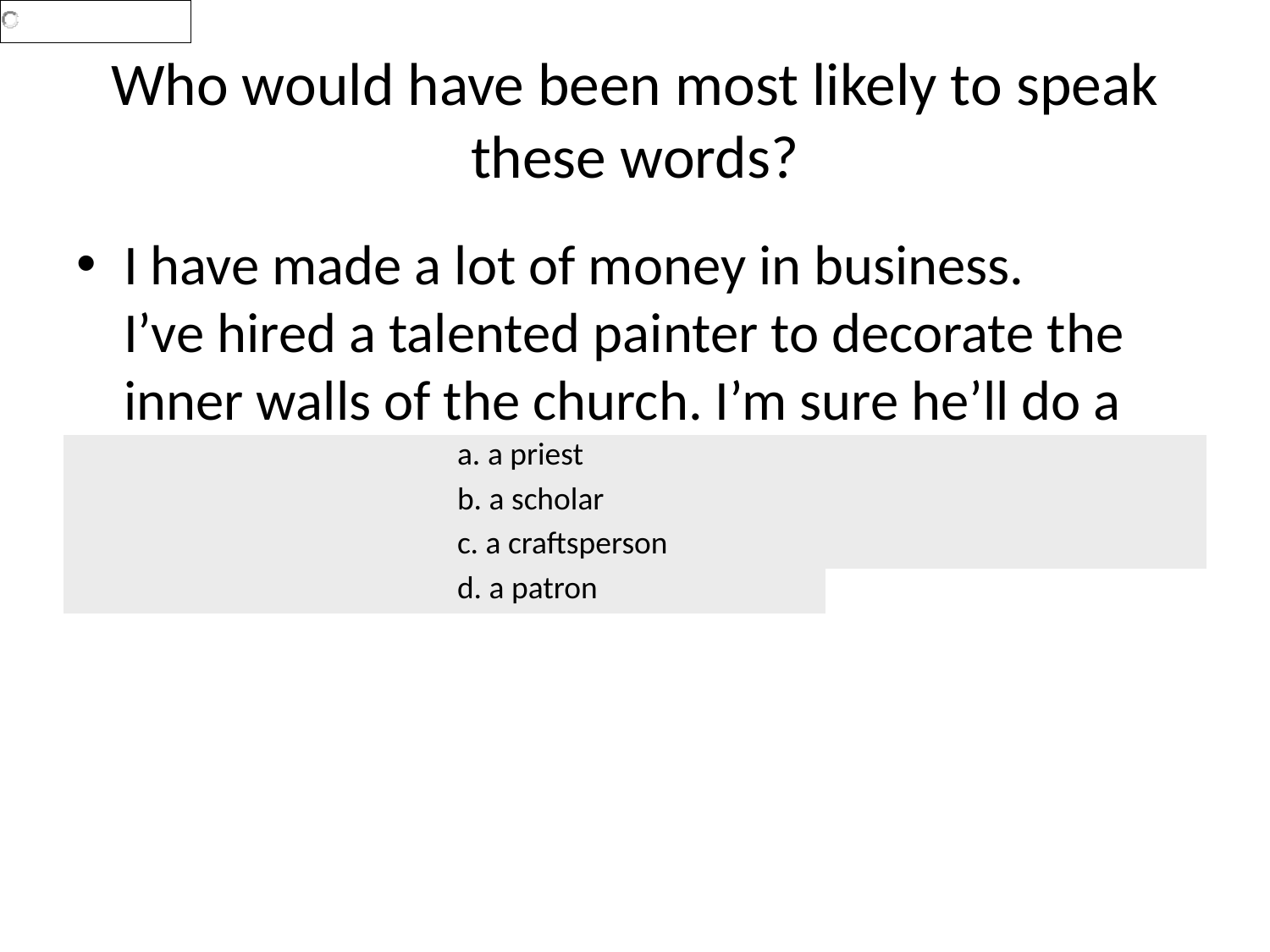

# Who would have been most likely to speak these words?
I have made a lot of money in business.
I’ve hired a talented painter to decorate the
inner walls of the church. I’m sure he’ll do a
good job.

|  | a. a priest |  |
| --- | --- | --- |
|  | b. a scholar |  |
|  | c. a craftsperson |  |
|  | d. a patron |  |